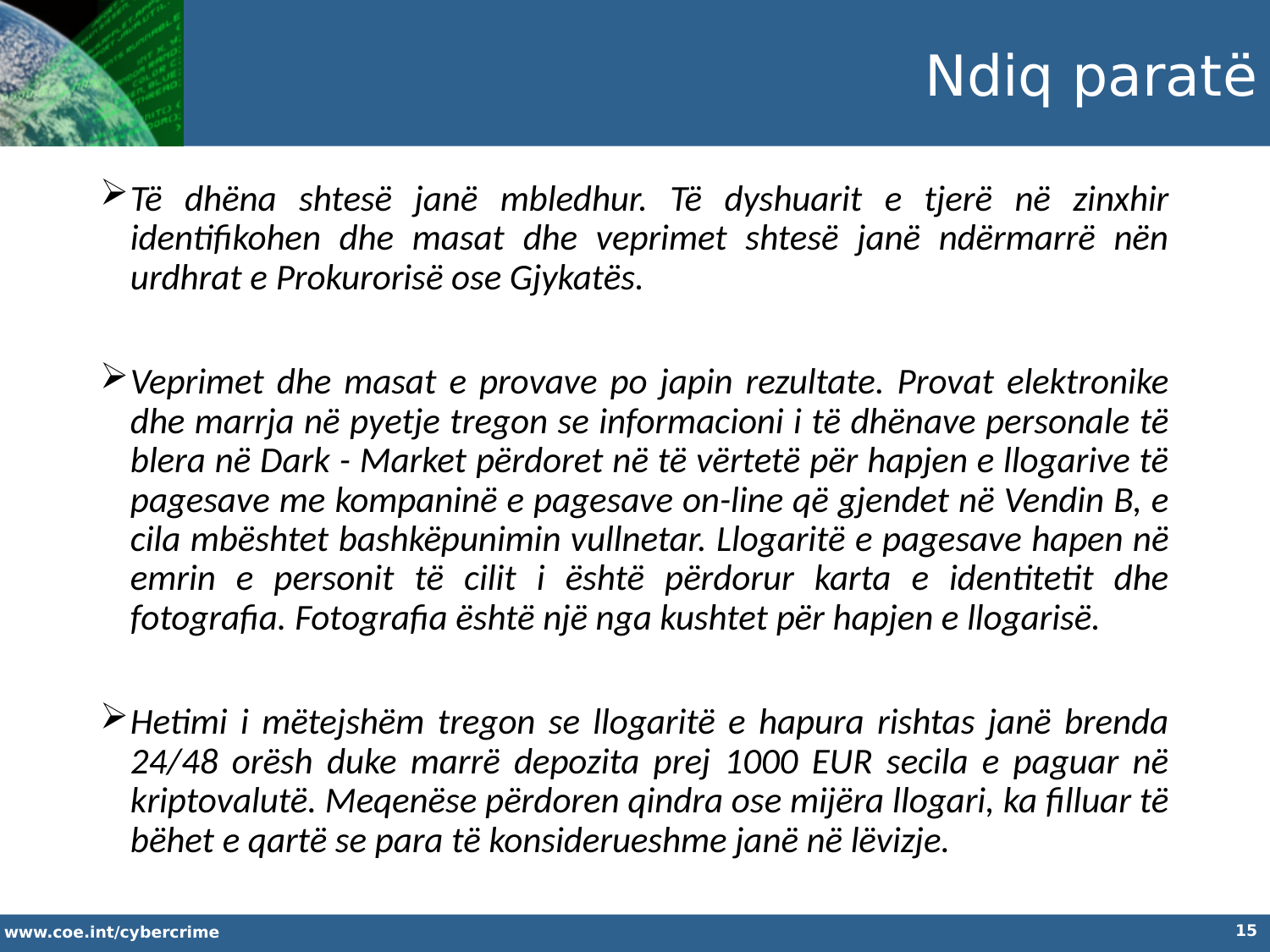

Ndiq paratë
Të dhëna shtesë janë mbledhur. Të dyshuarit e tjerë në zinxhir identifikohen dhe masat dhe veprimet shtesë janë ndërmarrë nën urdhrat e Prokurorisë ose Gjykatës.

Veprimet dhe masat e provave po japin rezultate. Provat elektronike dhe marrja në pyetje tregon se informacioni i të dhënave personale të blera në Dark - Market përdoret në të vërtetë për hapjen e llogarive të pagesave me kompaninë e pagesave on-line që gjendet në Vendin B, e cila mbështet bashkëpunimin vullnetar. Llogaritë e pagesave hapen në emrin e personit të cilit i është përdorur karta e identitetit dhe fotografia. Fotografia është një nga kushtet për hapjen e llogarisë.

Hetimi i mëtejshëm tregon se llogaritë e hapura rishtas janë brenda 24/48 orësh duke marrë depozita prej 1000 EUR secila e paguar në kriptovalutë. Meqenëse përdoren qindra ose mijëra llogari, ka filluar të bëhet e qartë se para të konsiderueshme janë në lëvizje.

15